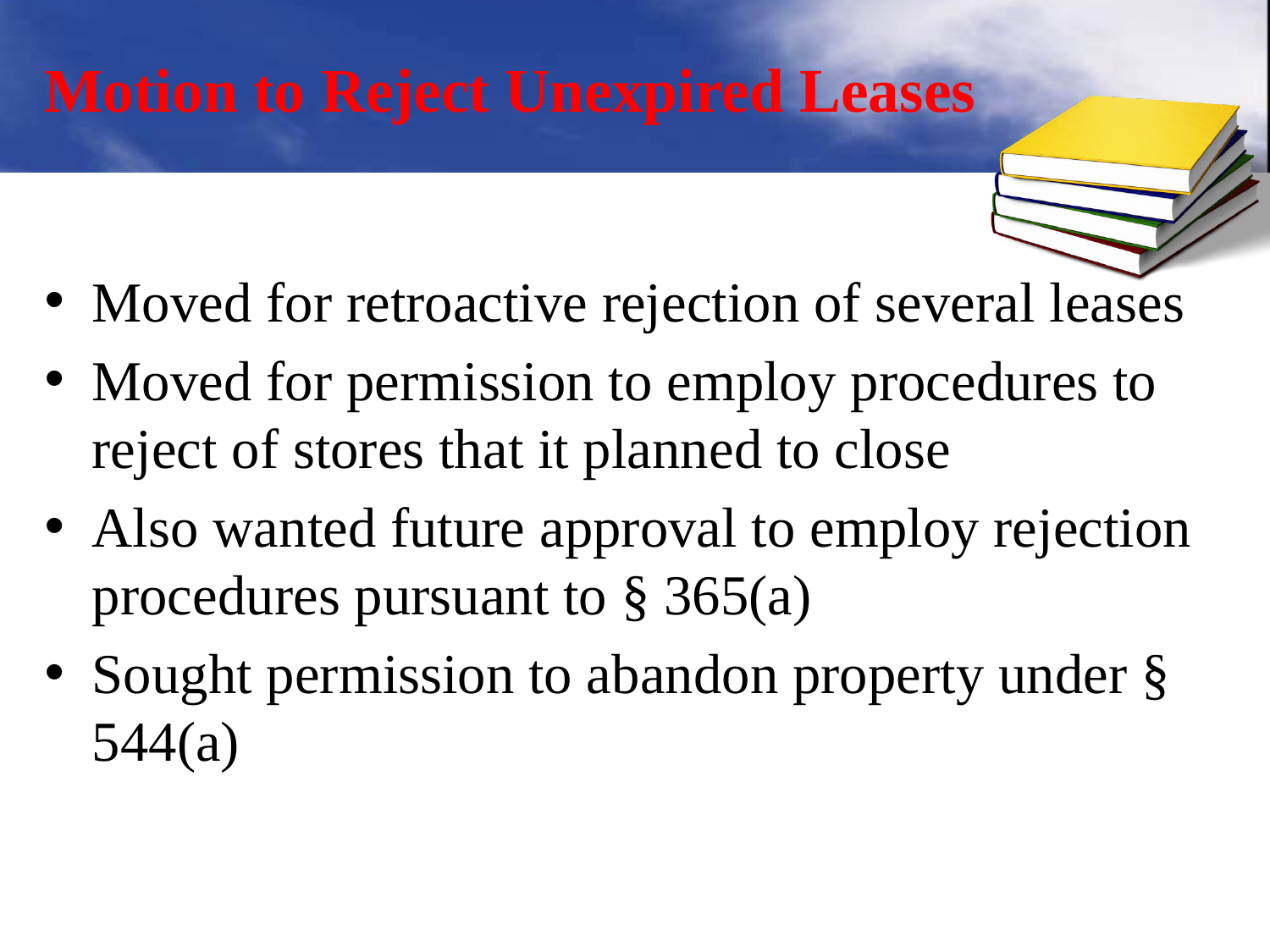

# Motion to Reject Unexpired Leases

Moved for retroactive rejection of several leases
Moved for permission to employ procedures to reject of stores that it planned to close
Also wanted future approval to employ rejection procedures pursuant to § 365(a)
Sought permission to abandon property under § 544(a)